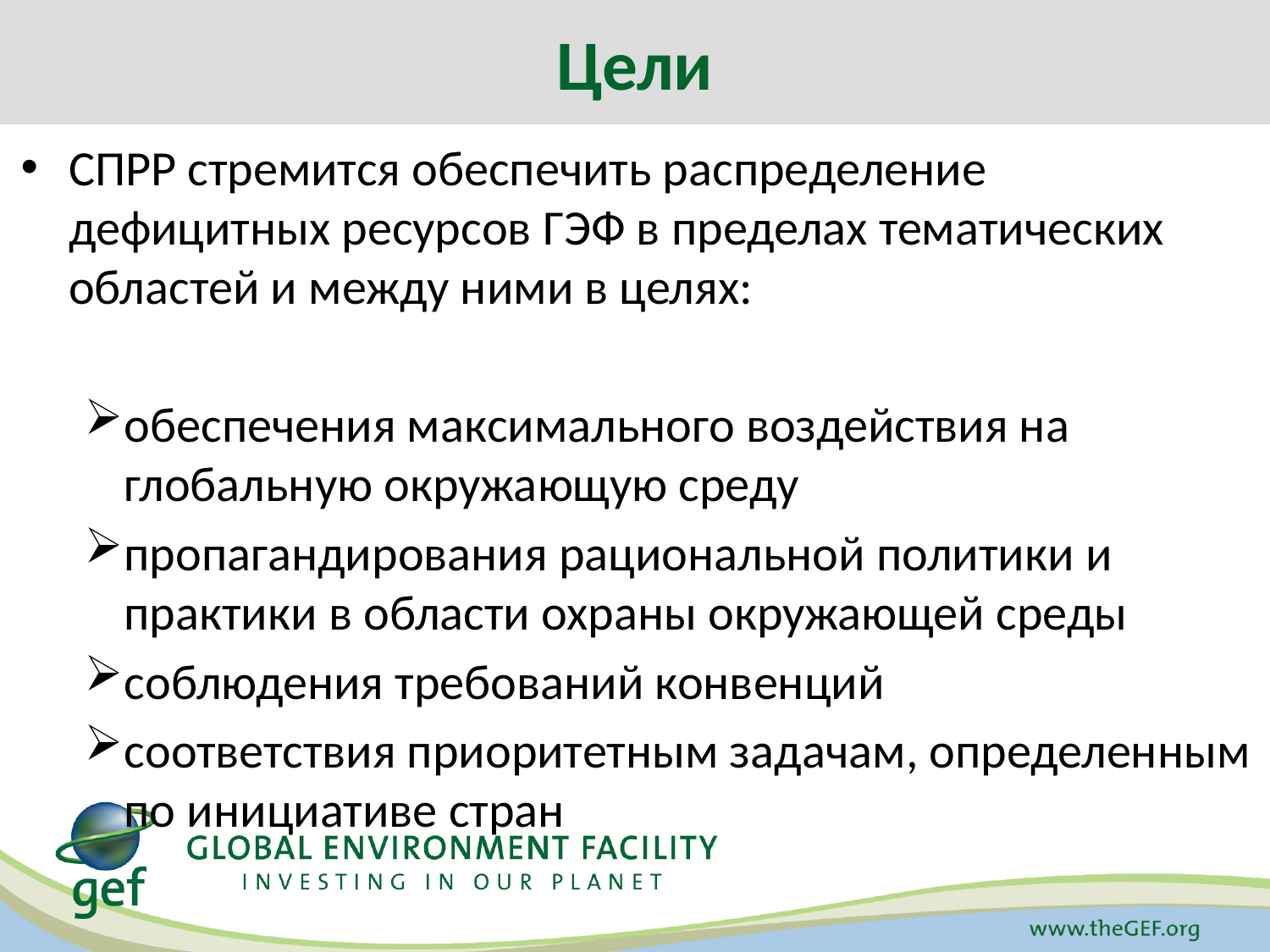

Цели
СПРР стремится обеспечить распределение дефицитных ресурсов ГЭФ в пределах тематических областей и между ними в целях:

обеспечения максимального воздействия на глобальную окружающую среду
пропагандирования рациональной политики и практики в области охраны окружающей среды
соблюдения требований конвенций
соответствия приоритетным задачам, определенным по инициативе стран